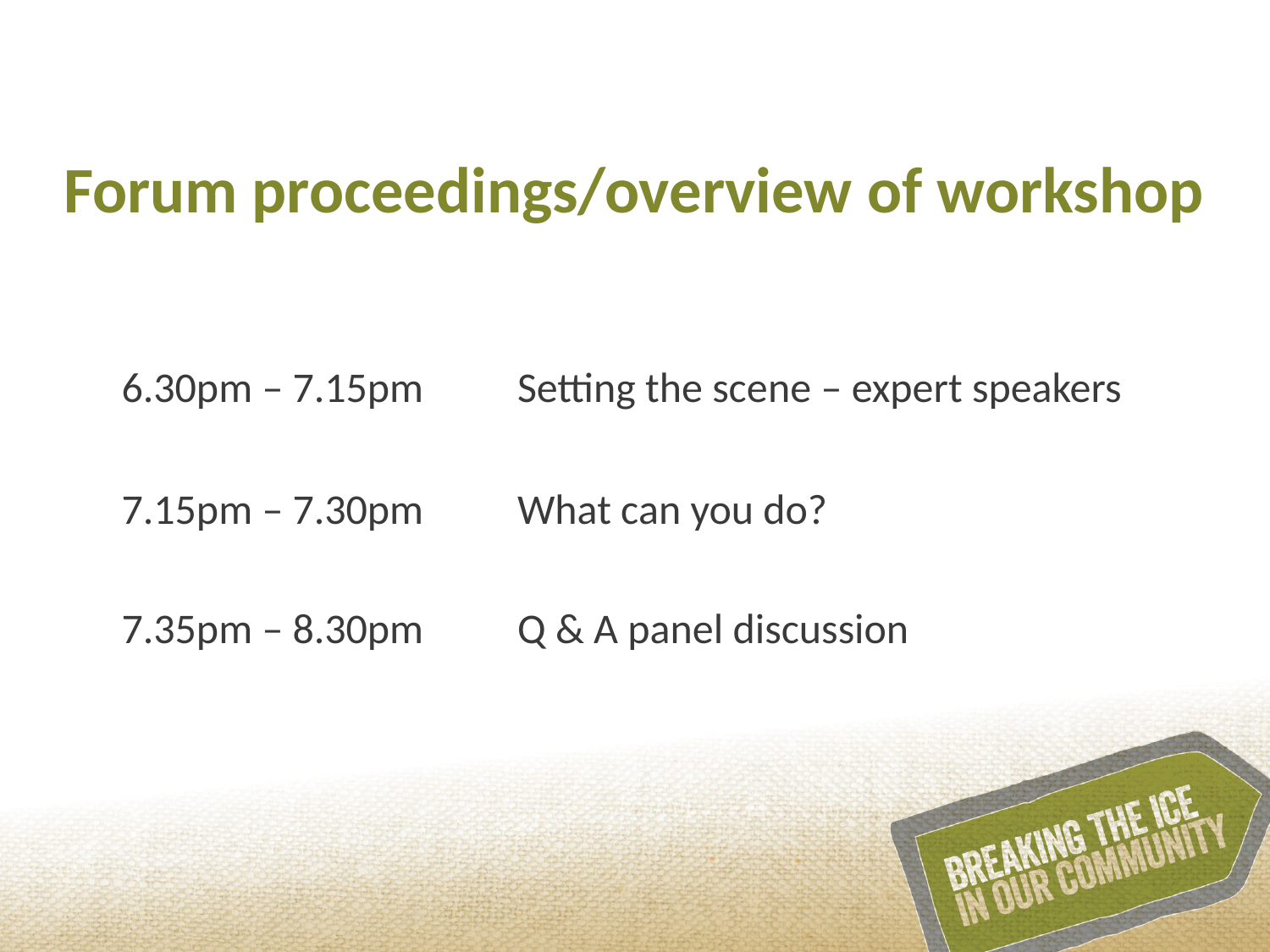

# Forum proceedings/overview of workshop
|  |  |
| --- | --- |
| 6.30pm – 7.15pm | Setting the scene – expert speakers |
| 7.15pm – 7.30pm | What can you do? |
| 7.35pm – 8.30pm | Q & A panel discussion |